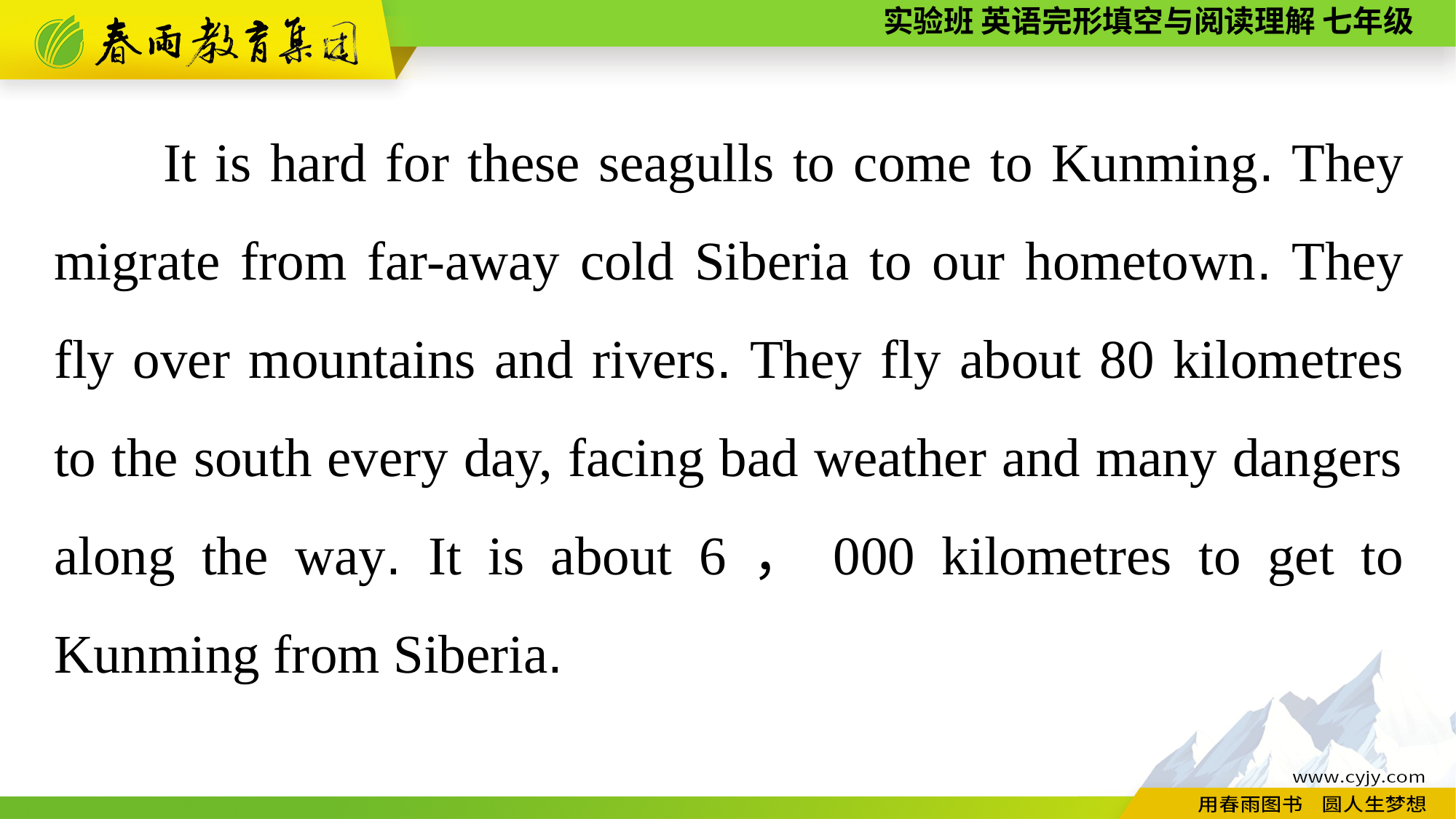

It is hard for these seagulls to come to Kunming. They migrate from far-away cold Siberia to our hometown. They fly over mountains and rivers. They fly about 80 kilometres to the south every day, facing bad weather and many dangers along the way. It is about 6，000 kilometres to get to Kunming from Siberia.